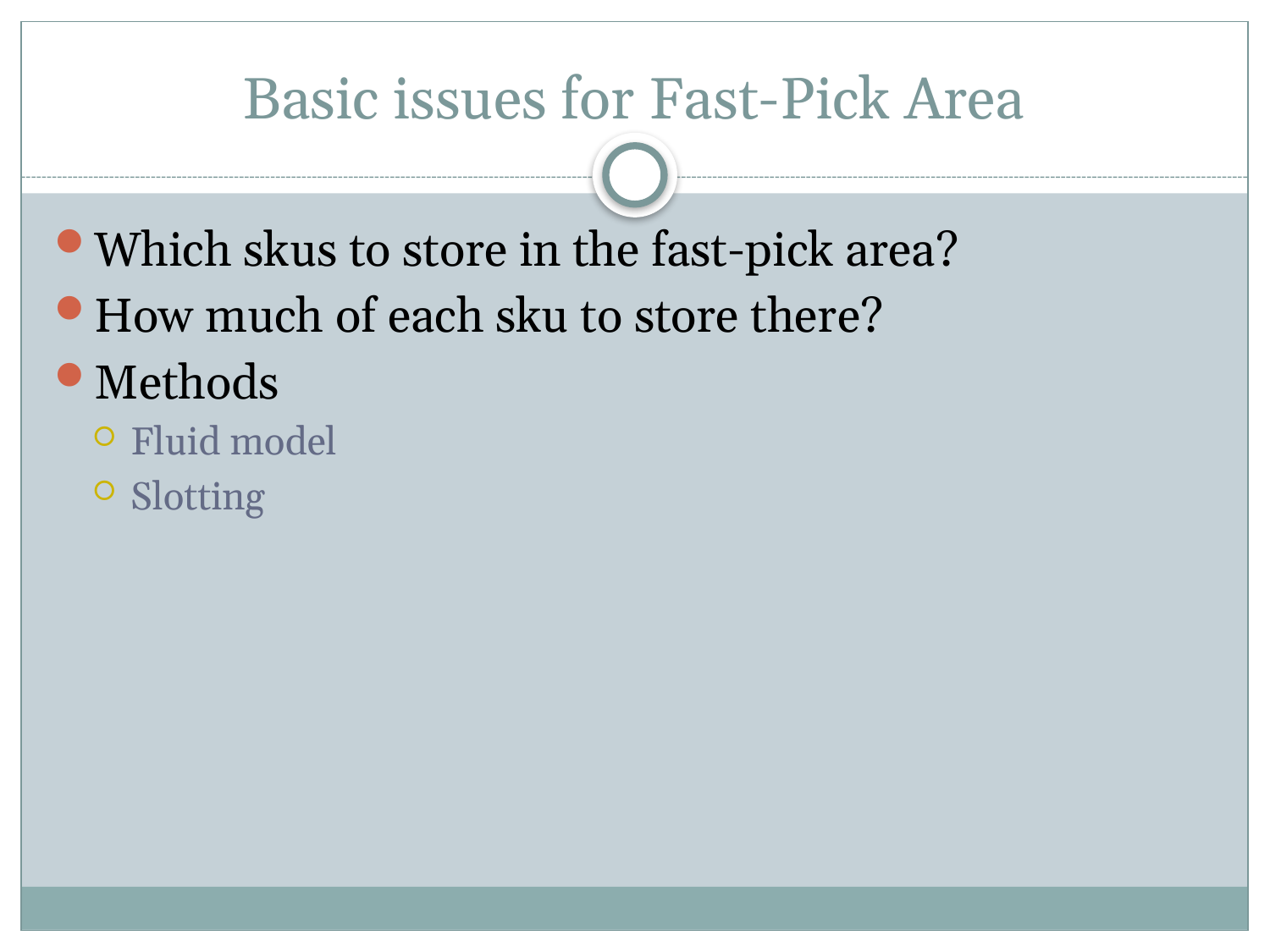

# Basic issues for Fast-Pick Area
Which skus to store in the fast-pick area?
How much of each sku to store there?
Methods
Fluid model
Slotting